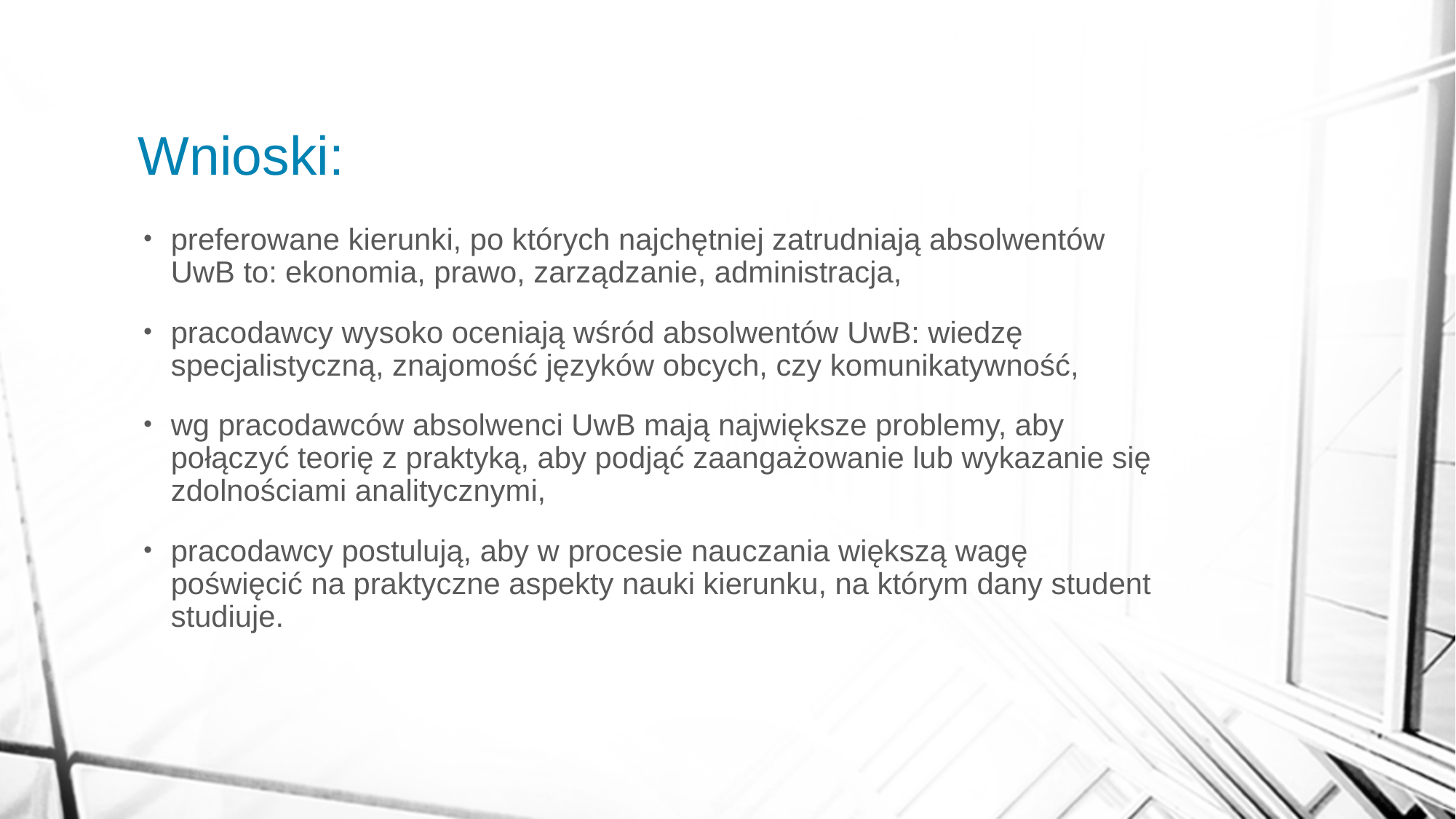

# Wnioski:
preferowane kierunki, po których najchętniej zatrudniają absolwentów UwB to: ekonomia, prawo, zarządzanie, administracja,
pracodawcy wysoko oceniają wśród absolwentów UwB: wiedzę specjalistyczną, znajomość języków obcych, czy komunikatywność,
wg pracodawców absolwenci UwB mają największe problemy, aby połączyć teorię z praktyką, aby podjąć zaangażowanie lub wykazanie się zdolnościami analitycznymi,
pracodawcy postulują, aby w procesie nauczania większą wagę poświęcić na praktyczne aspekty nauki kierunku, na którym dany student studiuje.